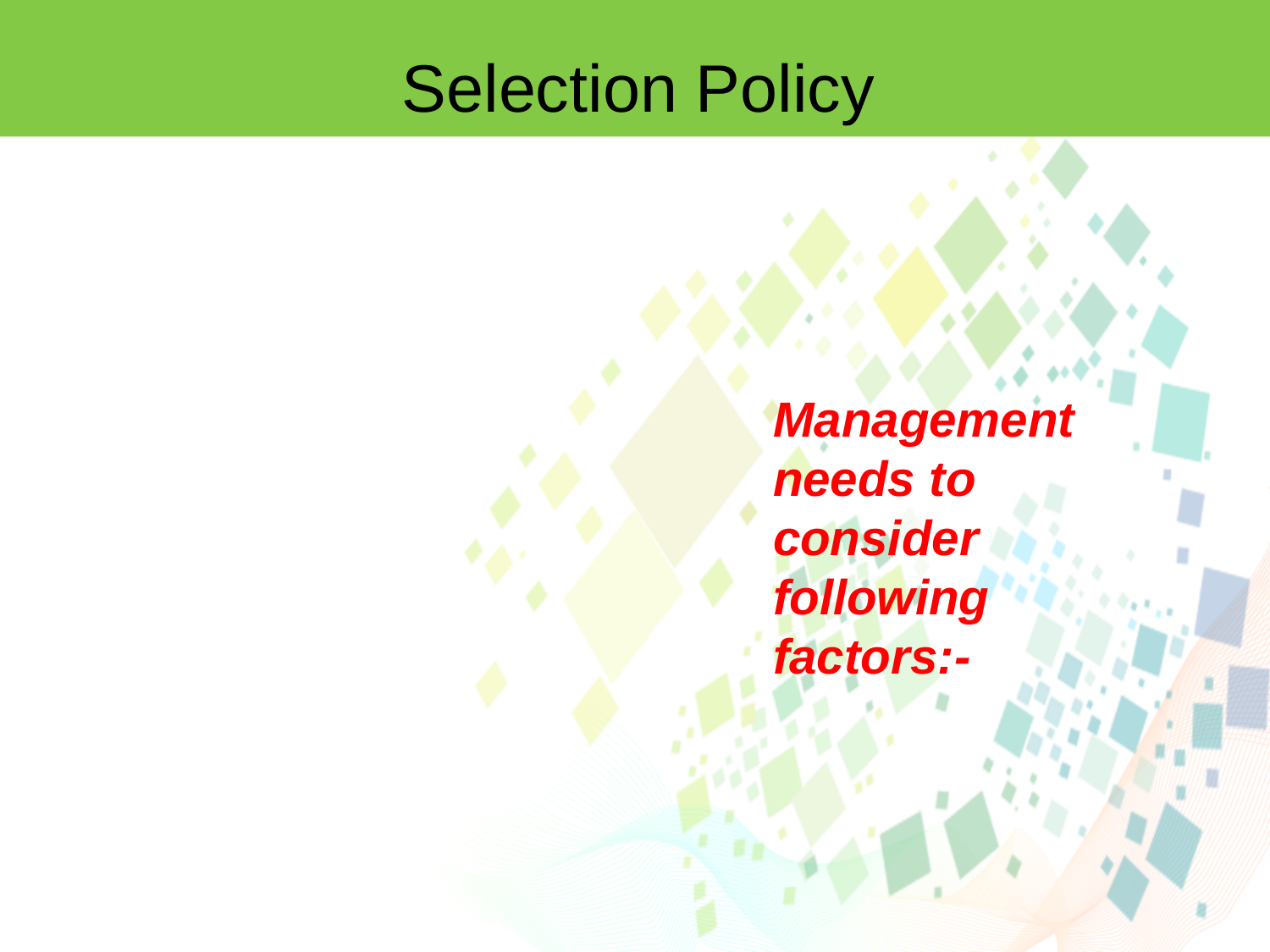

Selection Policy
Management needs to consider following factors:-